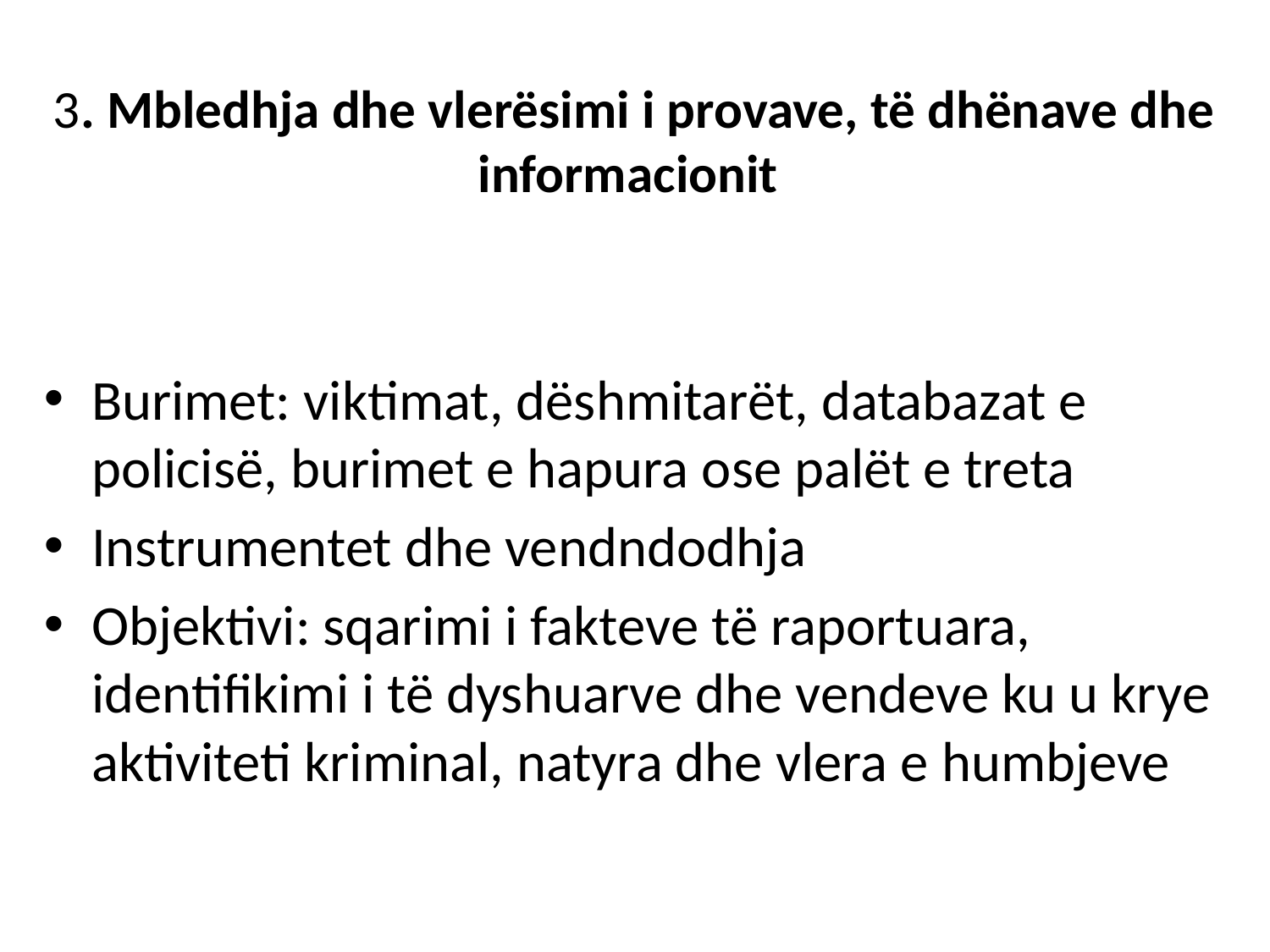

# 3. Mbledhja dhe vlerësimi i provave, të dhënave dhe informacionit
Burimet: viktimat, dëshmitarët, databazat e policisë, burimet e hapura ose palët e treta
Instrumentet dhe vendndodhja
Objektivi: sqarimi i fakteve të raportuara, identifikimi i të dyshuarve dhe vendeve ku u krye aktiviteti kriminal, natyra dhe vlera e humbjeve